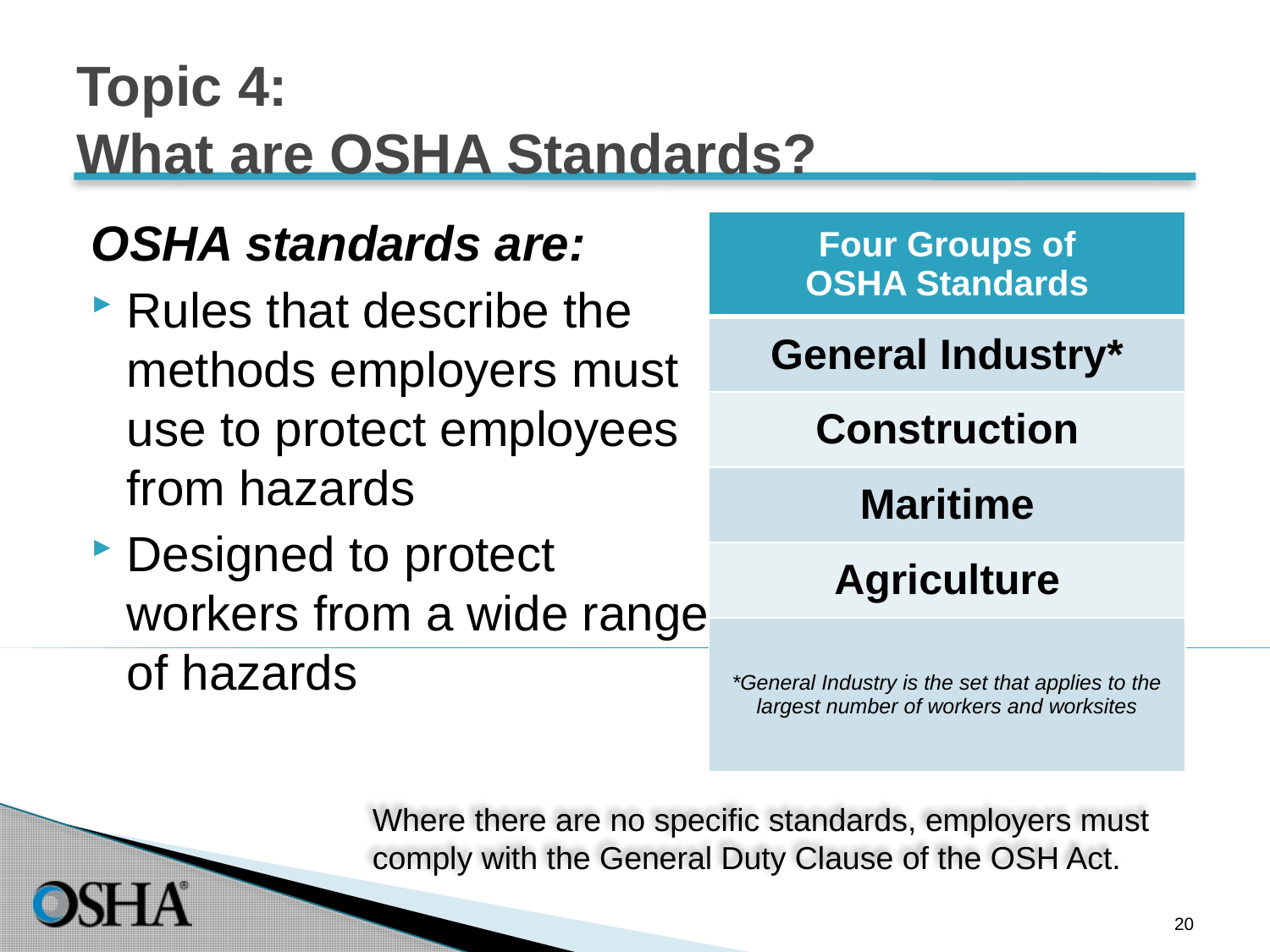

# Topic 4: What are OSHA Standards?
OSHA standards are:
Rules that describe the methods employers must use to protect employees from hazards
Designed to protect workers from a wide range of hazards

| Four Groups of OSHA Standards |
| --- |
| General Industry\* |
| Construction |
| Maritime |
| Agriculture |
| \*General Industry is the set that applies to the largest number of workers and worksites |
Where there are no specific standards, employers must comply with the General Duty Clause of the OSH Act.
20